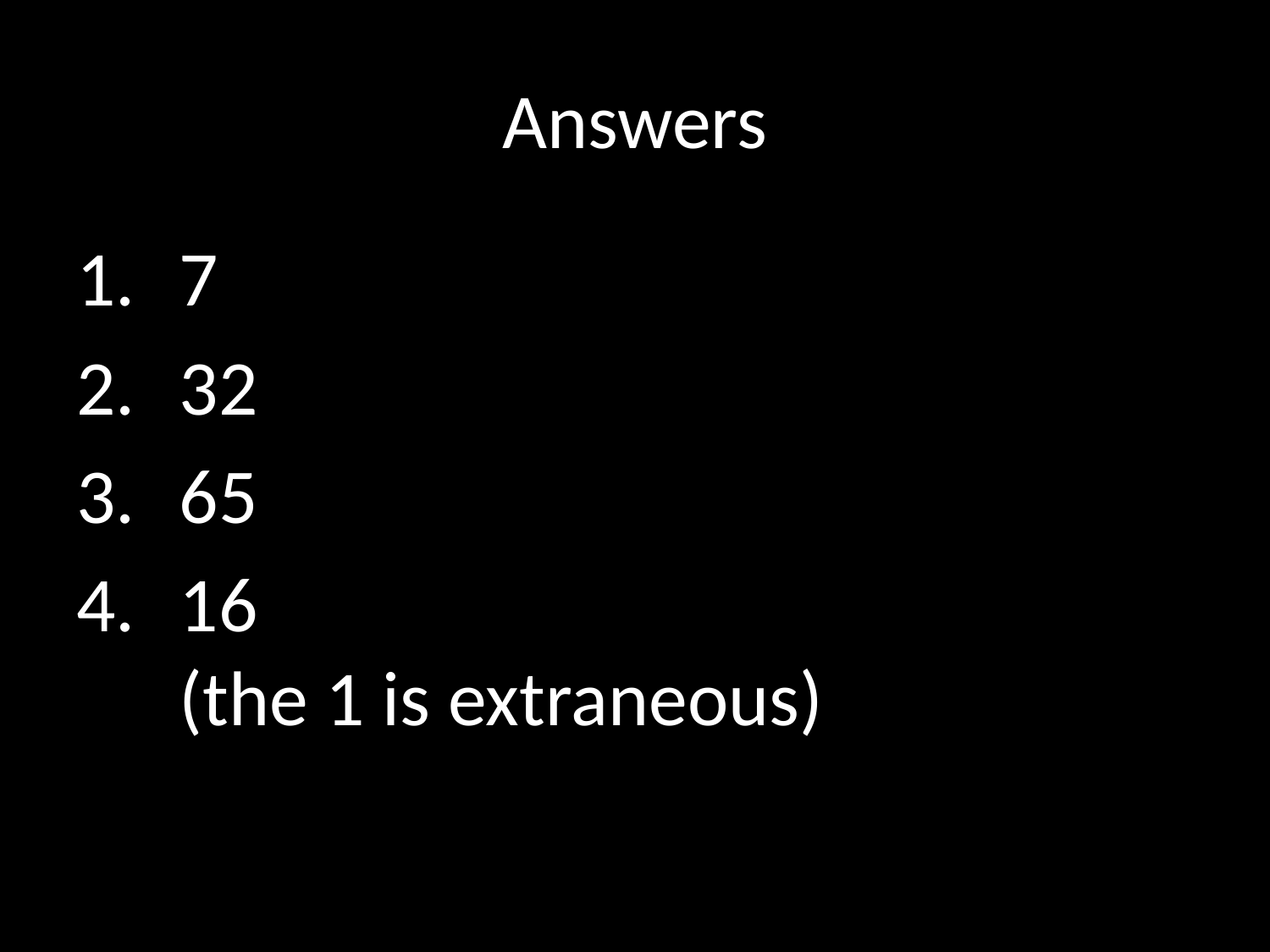

# Answers
7
32
65
16
(the 1 is extraneous)